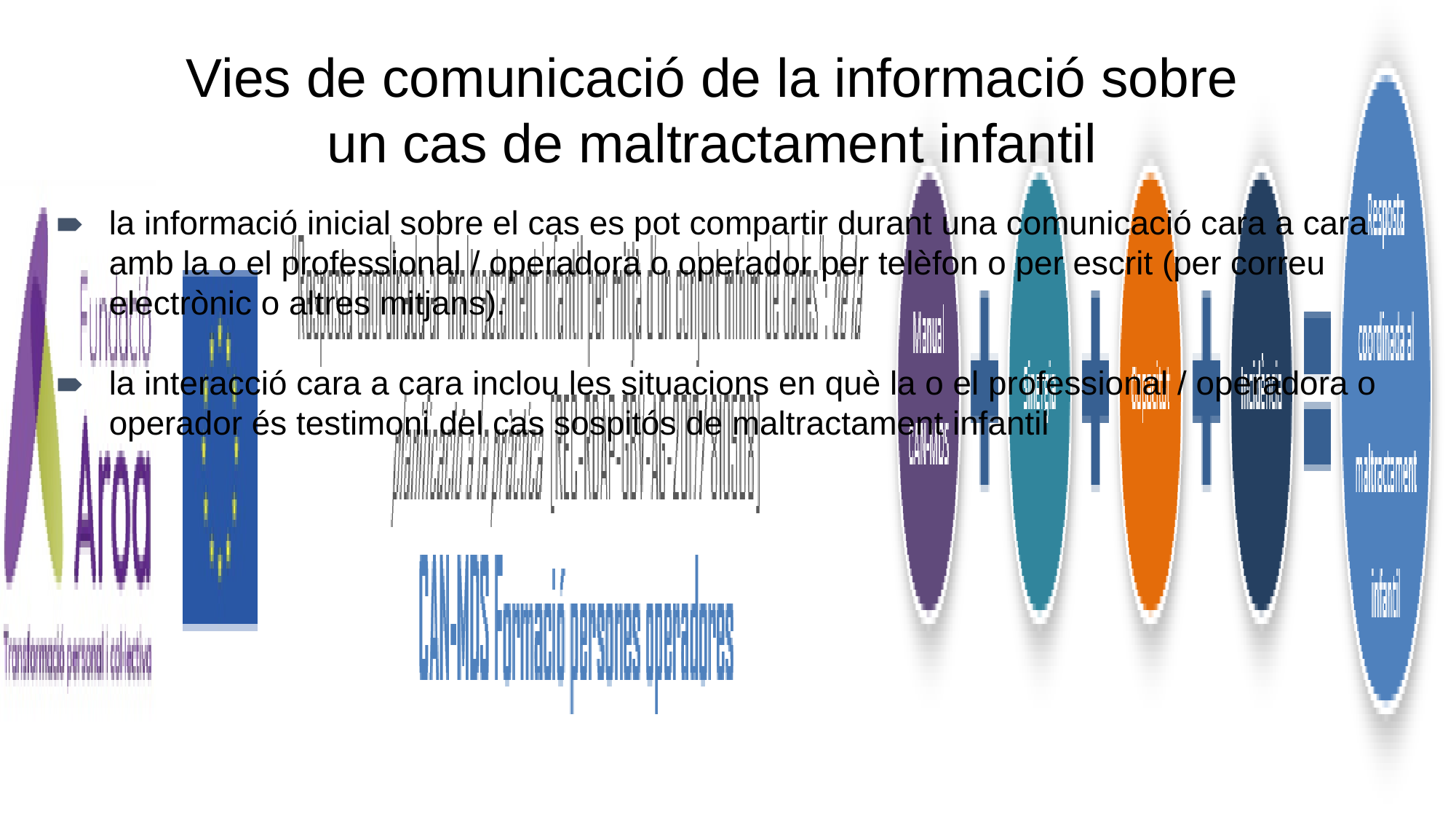

Vies de comunicació de la informació sobre
un cas de maltractament infantil
la informació inicial sobre el cas es pot compartir durant una comunicació cara a cara amb la o el professional / operadora o operador per telèfon o per escrit (per correu electrònic o altres mitjans).

la interacció cara a cara inclou les situacions en què la o el professional / operadora o operador és testimoni del cas sospitós de maltractament infantil